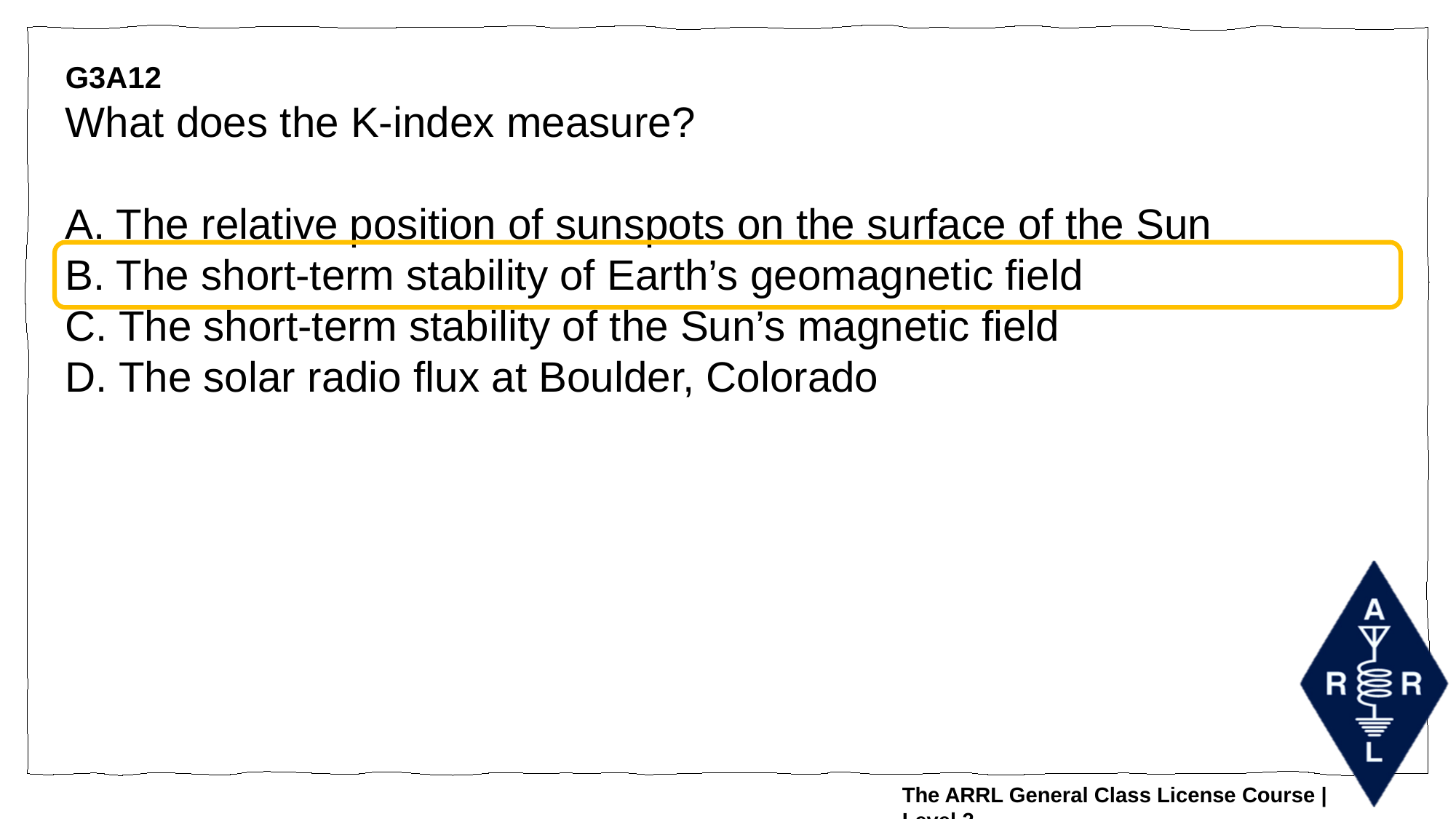

G3A12
What does the K-index measure?

A. The relative position of sunspots on the surface of the Sun
B. The short-term stability of Earth’s geomagnetic field
C. The short-term stability of the Sun’s magnetic field
D. The solar radio flux at Boulder, Colorado